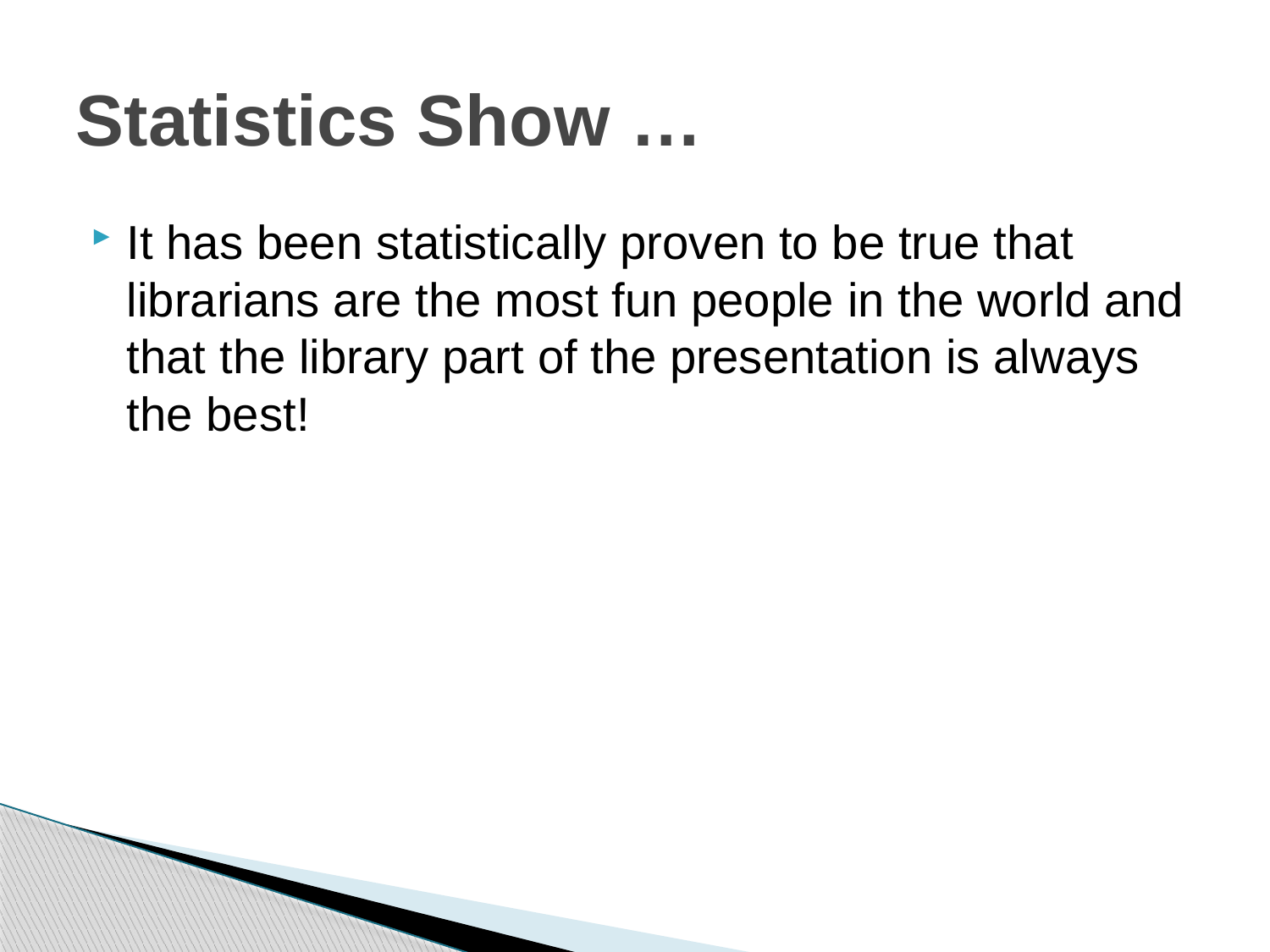

# Statistics Show …
It has been statistically proven to be true that librarians are the most fun people in the world and that the library part of the presentation is always the best!